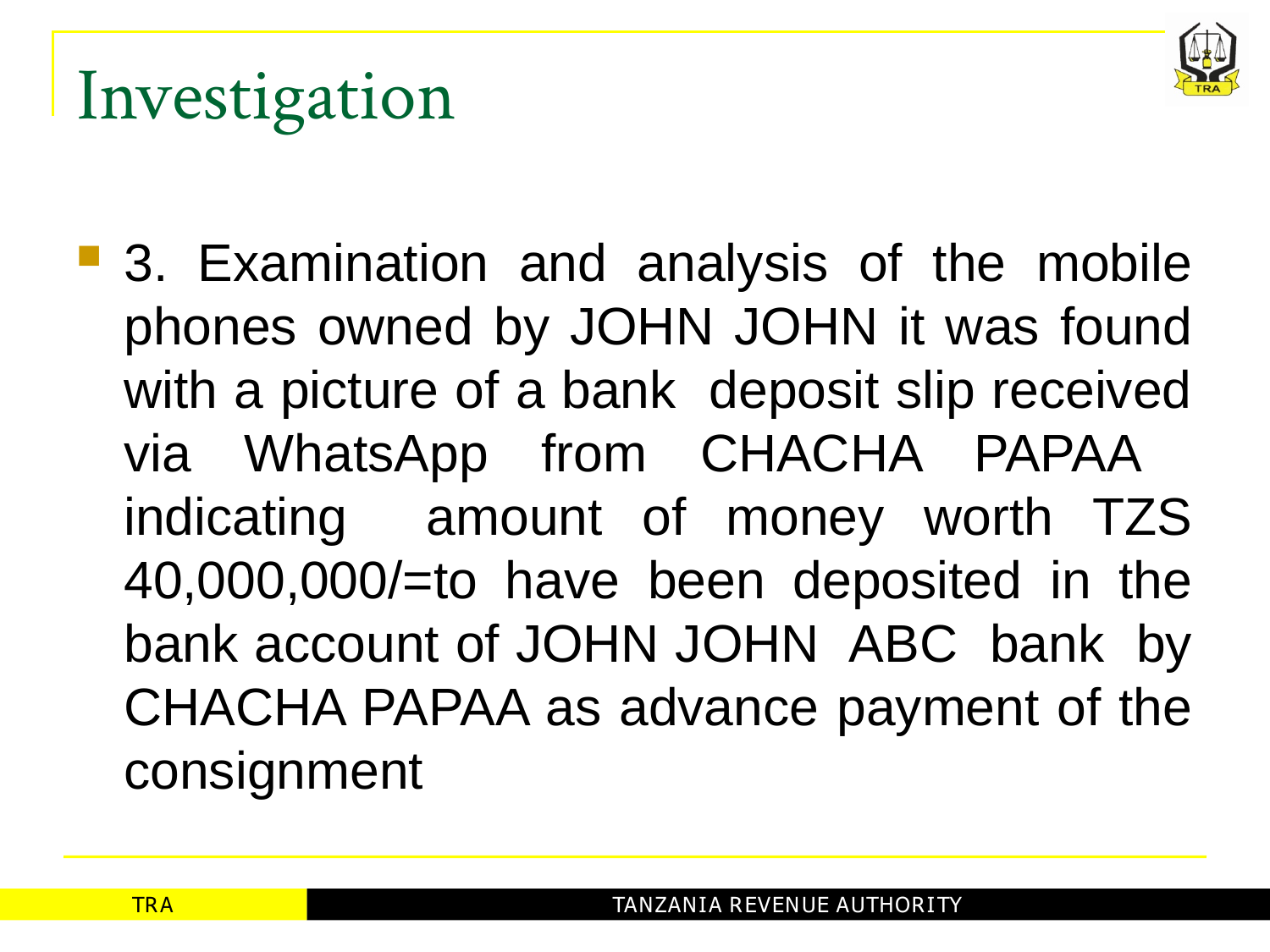

# Investigation
3. Examination and analysis of the mobile phones owned by JOHN JOHN it was found with a picture of a bank  deposit slip received via WhatsApp from CHACHA PAPAA  indicating  amount of money worth TZS 40,000,000/=to have been deposited in the bank account of JOHN JOHN  ABC  bank  by CHACHA PAPAA as advance payment of the consignment